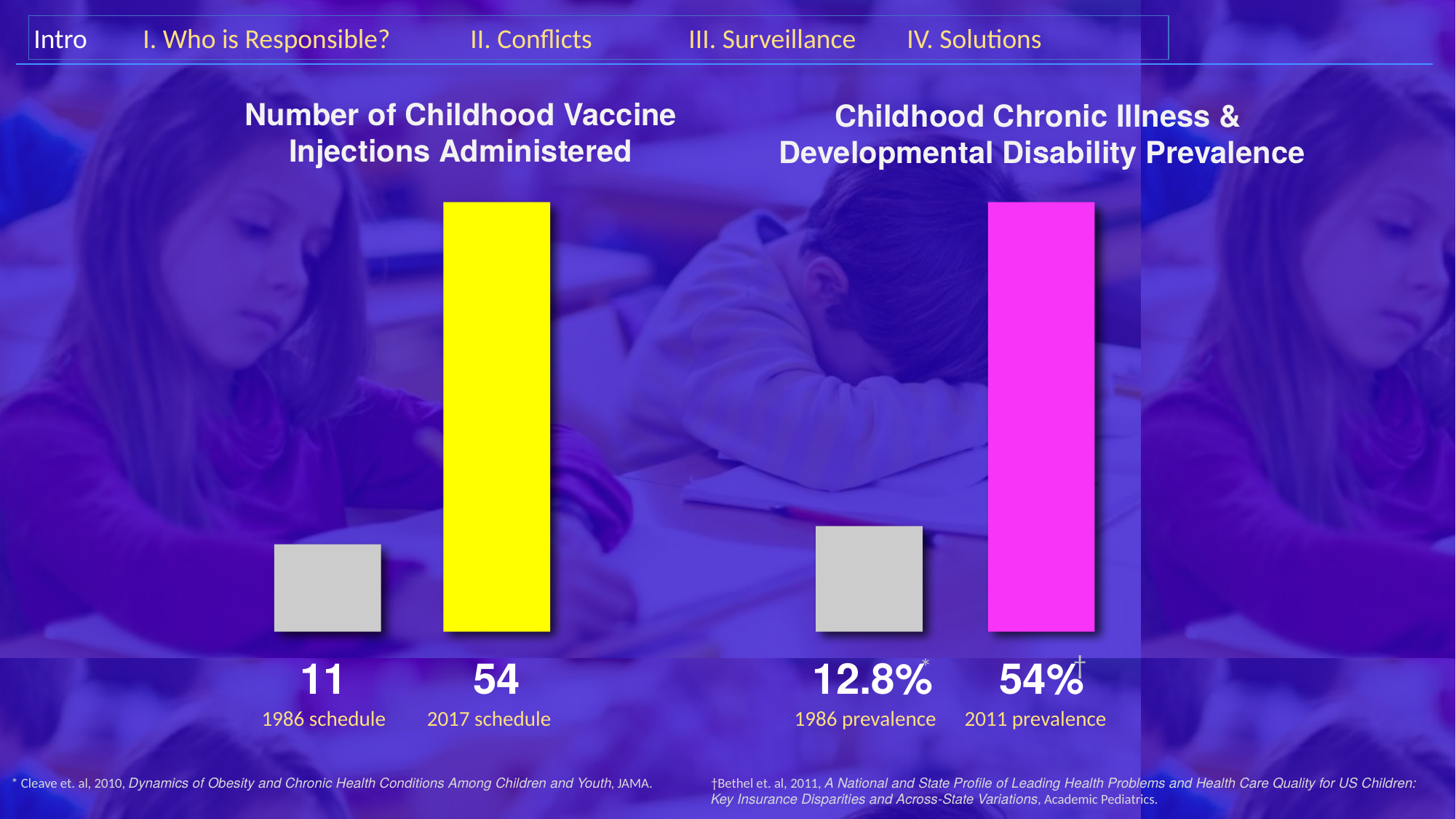

10
Number of Childhood Vaccine
Injections Administered
Childhood Chronic Illness &
Developmental Disability Prevalence

†
11
54
12.8%
*
54%
1986 schedule
2017 schedule
1986 prevalence
2011 prevalence
* Cleave et. al, 2010, Dynamics of Obesity and Chronic Health Conditions Among Children and Youth, JAMA.
†Bethel et. al, 2011, A National and State Profile of Leading Health Problems and Health Care Quality for US Children: Key Insurance Disparities and Across-State Variations, Academic Pediatrics.